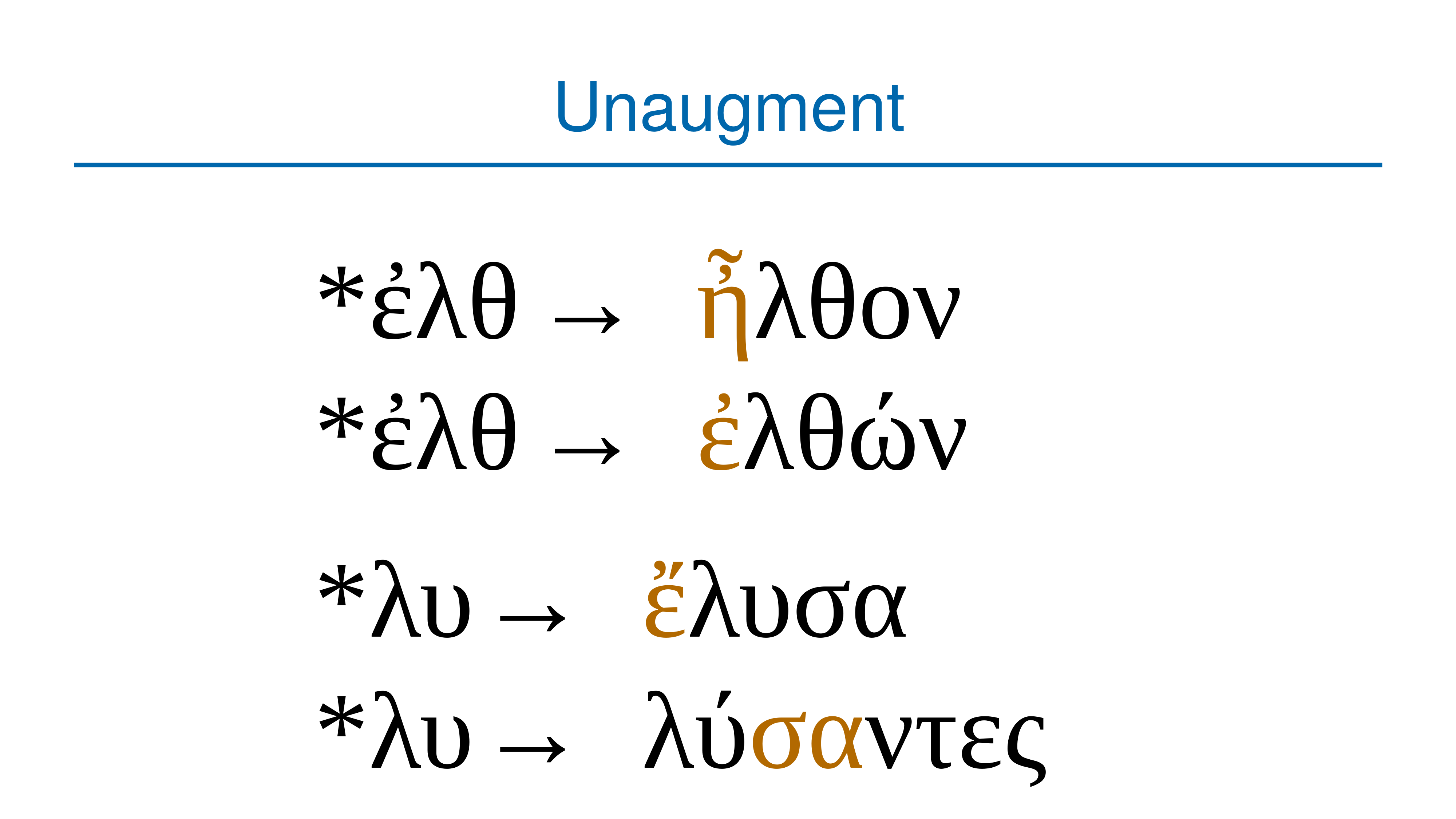

# Unaugment
*ἐλθ	→	ἦλθον
*ἐλθ	→	ἐλθών
*λυ	→	ἔλυσα
*λυ	→	λύσαντες